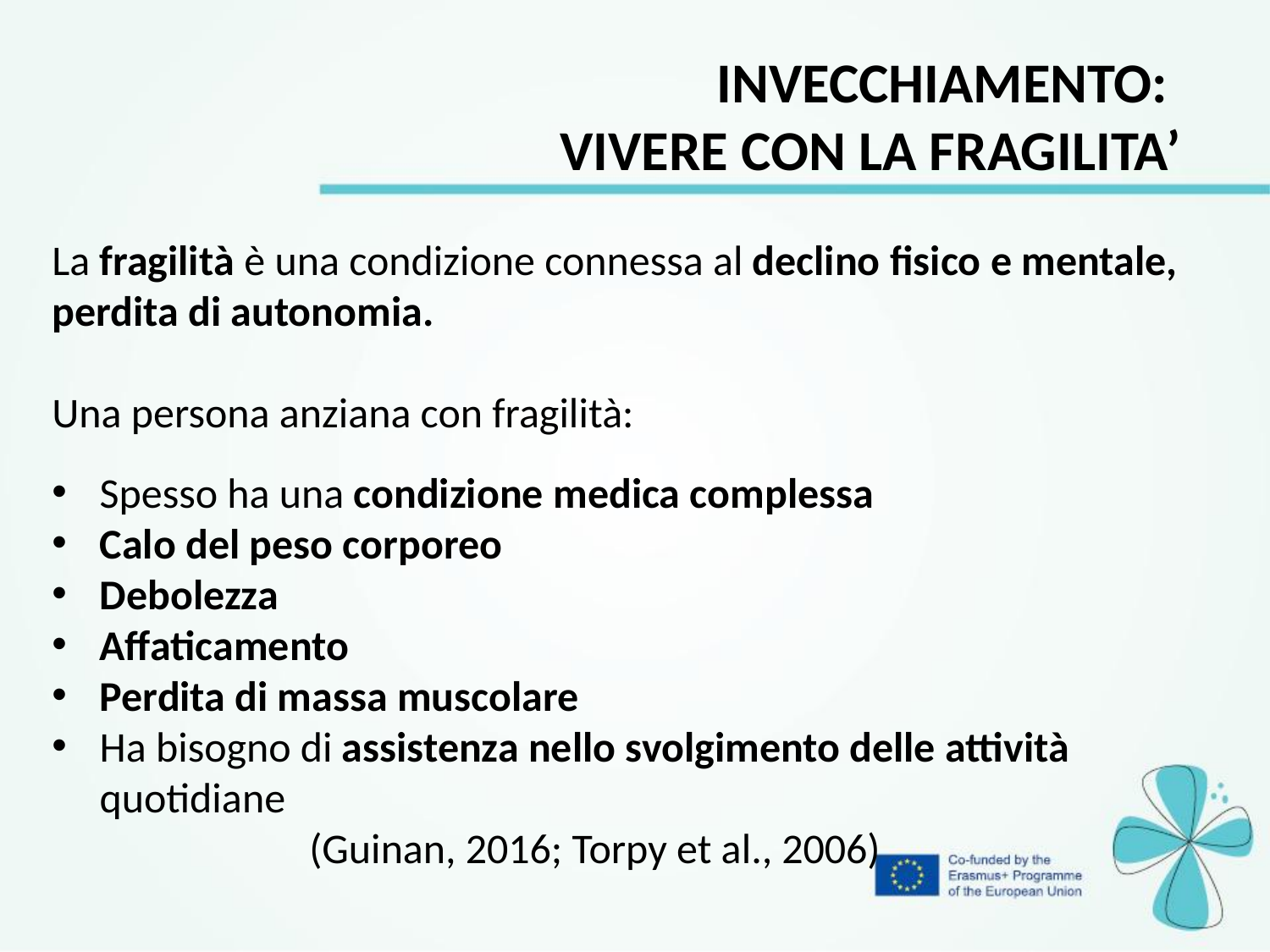

INVECCHIAMENTO:
VIVERE CON LA FRAGILITA’
La fragilità è una condizione connessa al declino fisico e mentale, perdita di autonomia.

Una persona anziana con fragilità:

Spesso ha una condizione medica complessa
Calo del peso corporeo
Debolezza
Affaticamento
Perdita di massa muscolare
Ha bisogno di assistenza nello svolgimento delle attività quotidiane
                      (Guinan, 2016; Torpy et al., 2006)